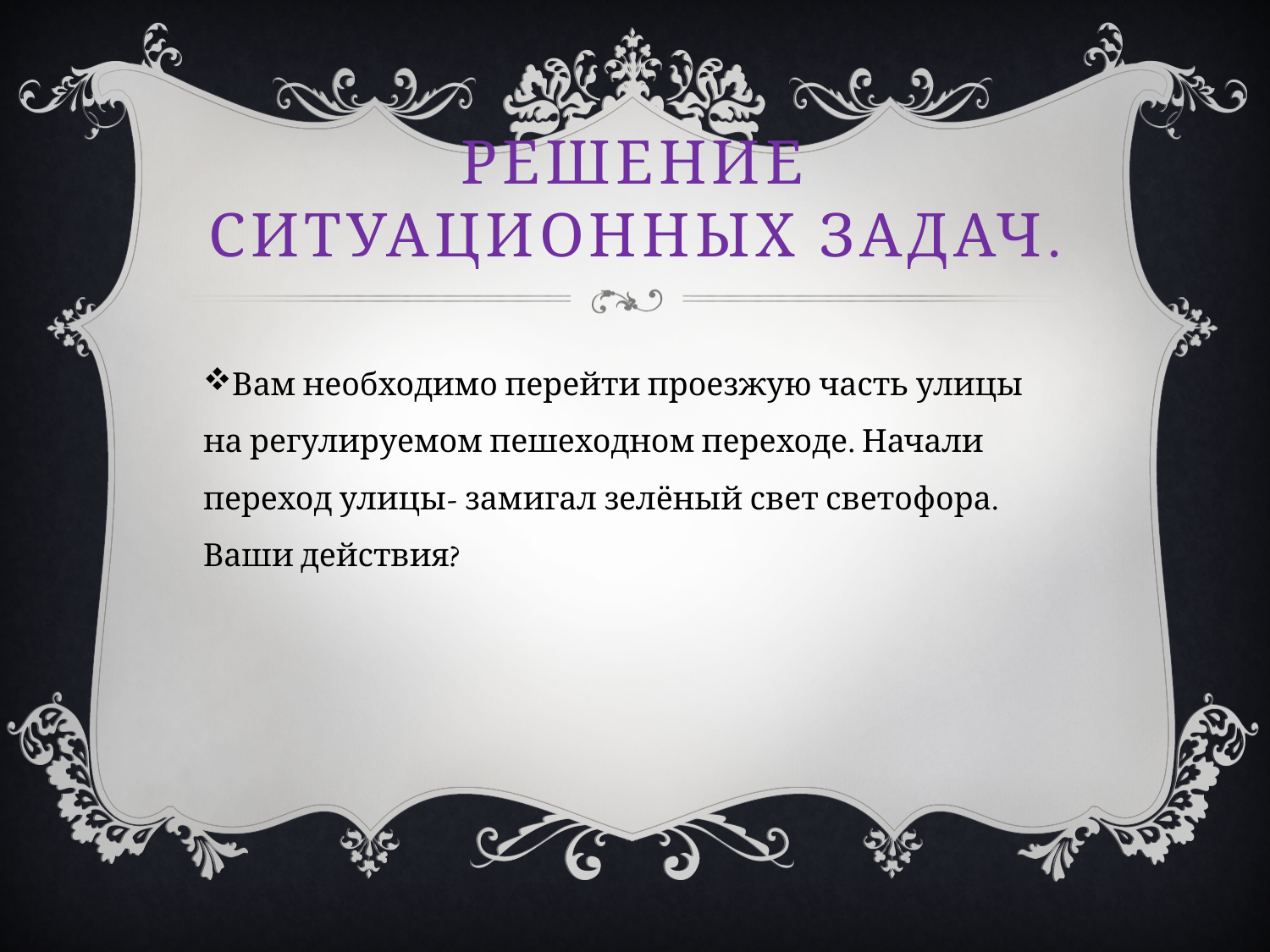

# Решение ситуационных задач.
Вам необходимо перейти проезжую часть улицы на регулируемом пешеходном переходе. Начали переход улицы- замигал зелёный свет светофора. Ваши действия?